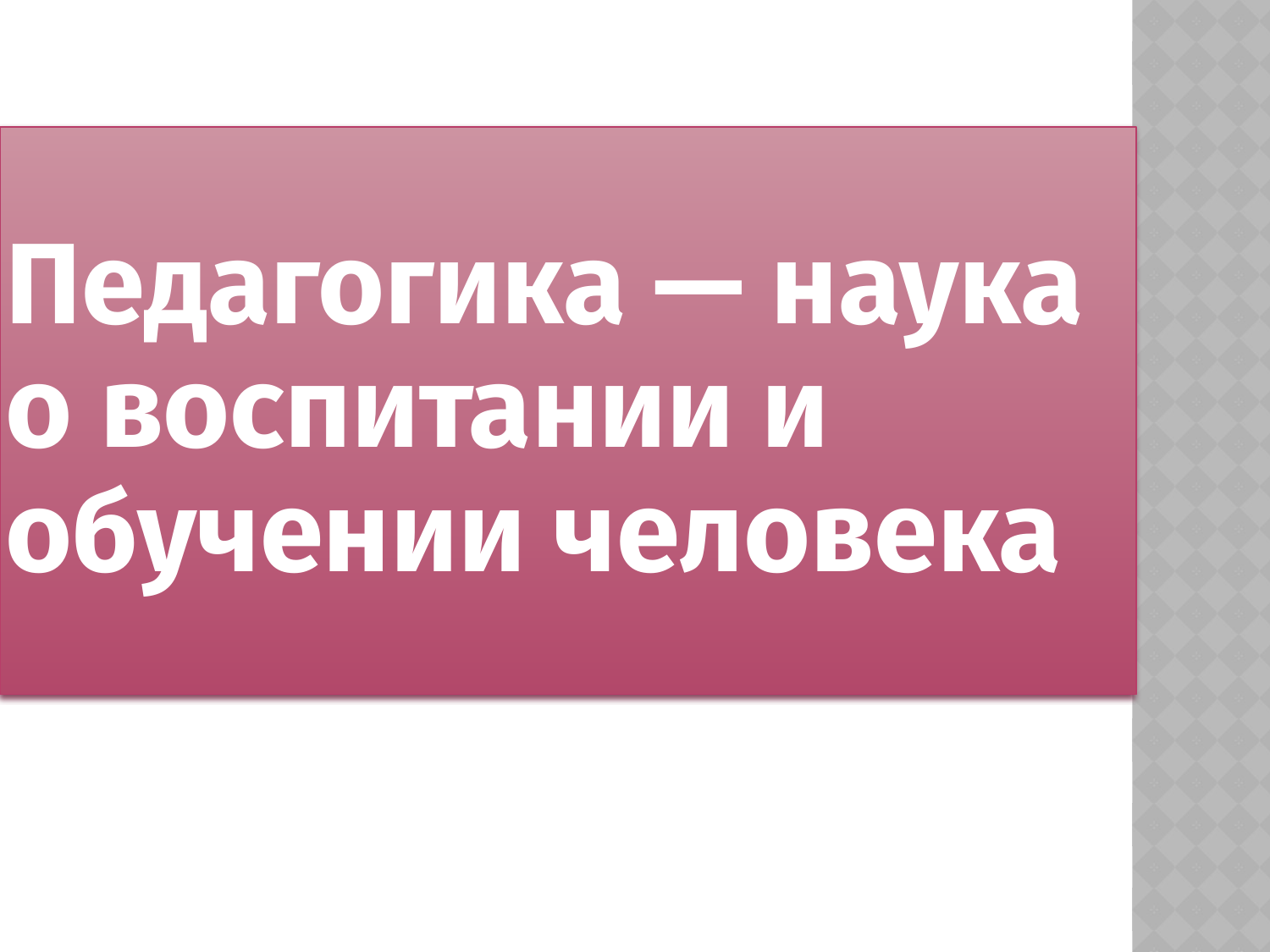

Педагогика — наука о воспитании и обучении человека